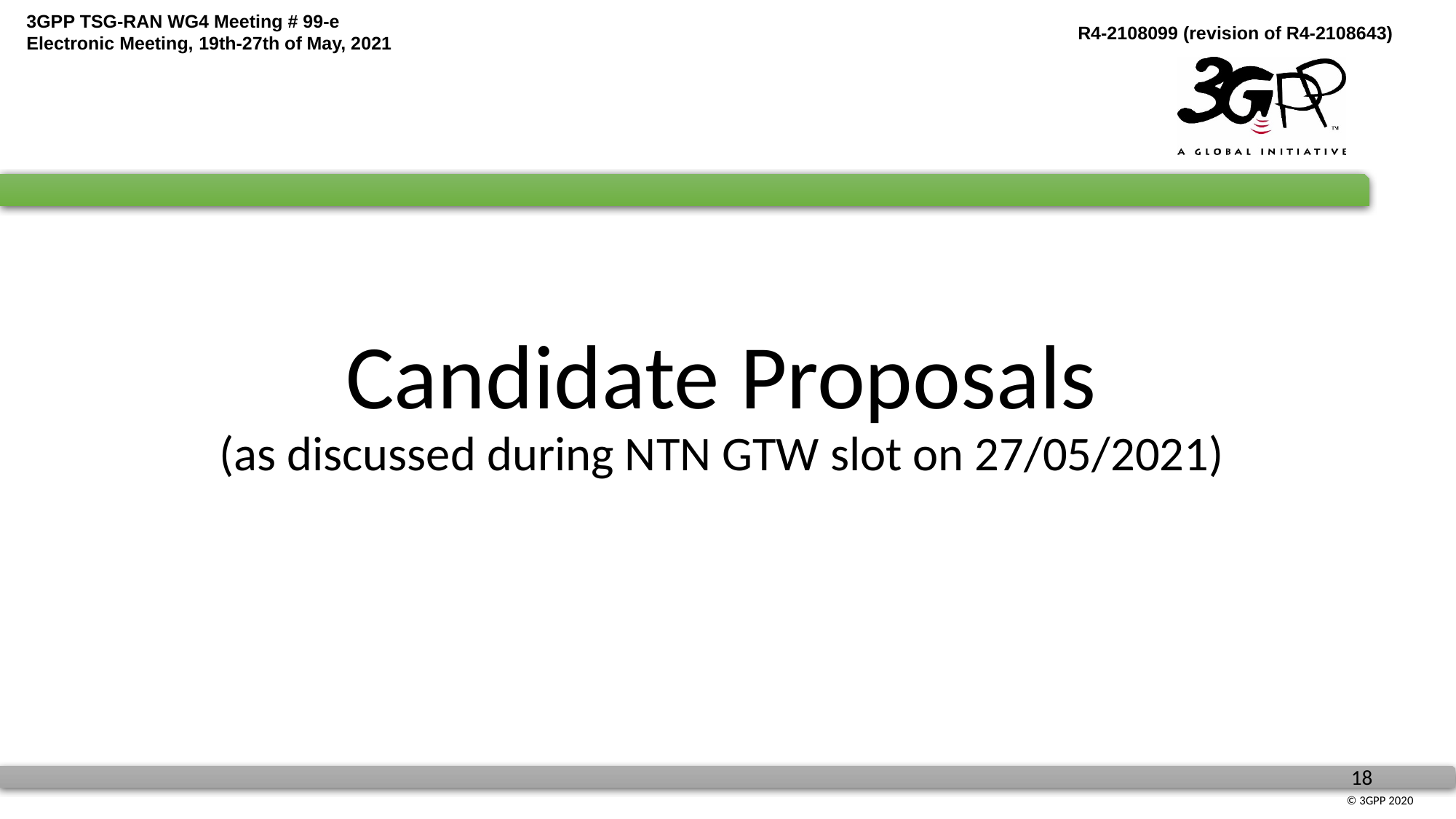

Candidate Proposals
(as discussed during NTN GTW slot on 27/05/2021)